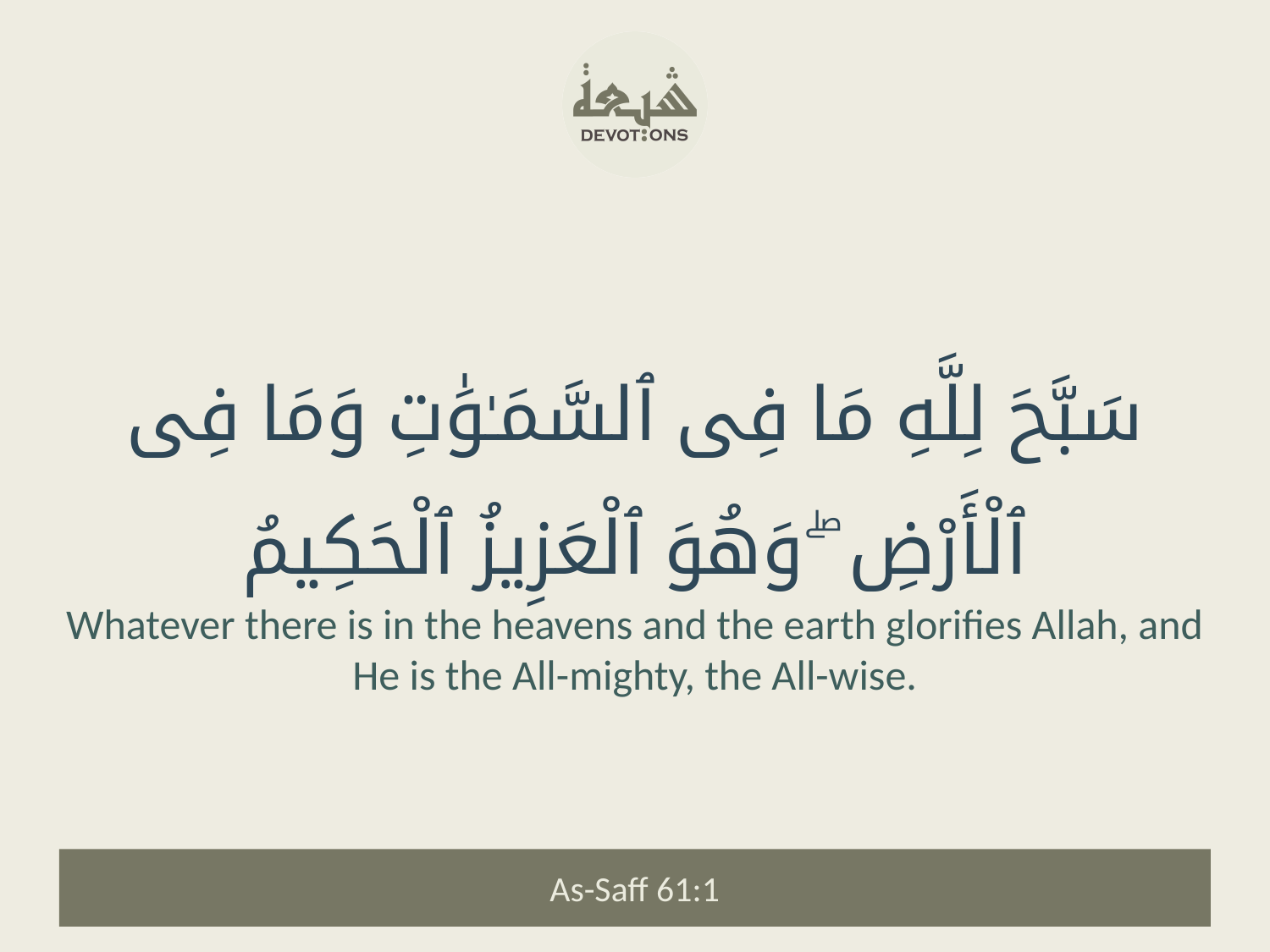

سَبَّحَ لِلَّهِ مَا فِى ٱلسَّمَـٰوَٰتِ وَمَا فِى ٱلْأَرْضِ ۖ وَهُوَ ٱلْعَزِيزُ ٱلْحَكِيمُ
Whatever there is in the heavens and the earth glorifies Allah, and He is the All-mighty, the All-wise.
As-Saff 61:1